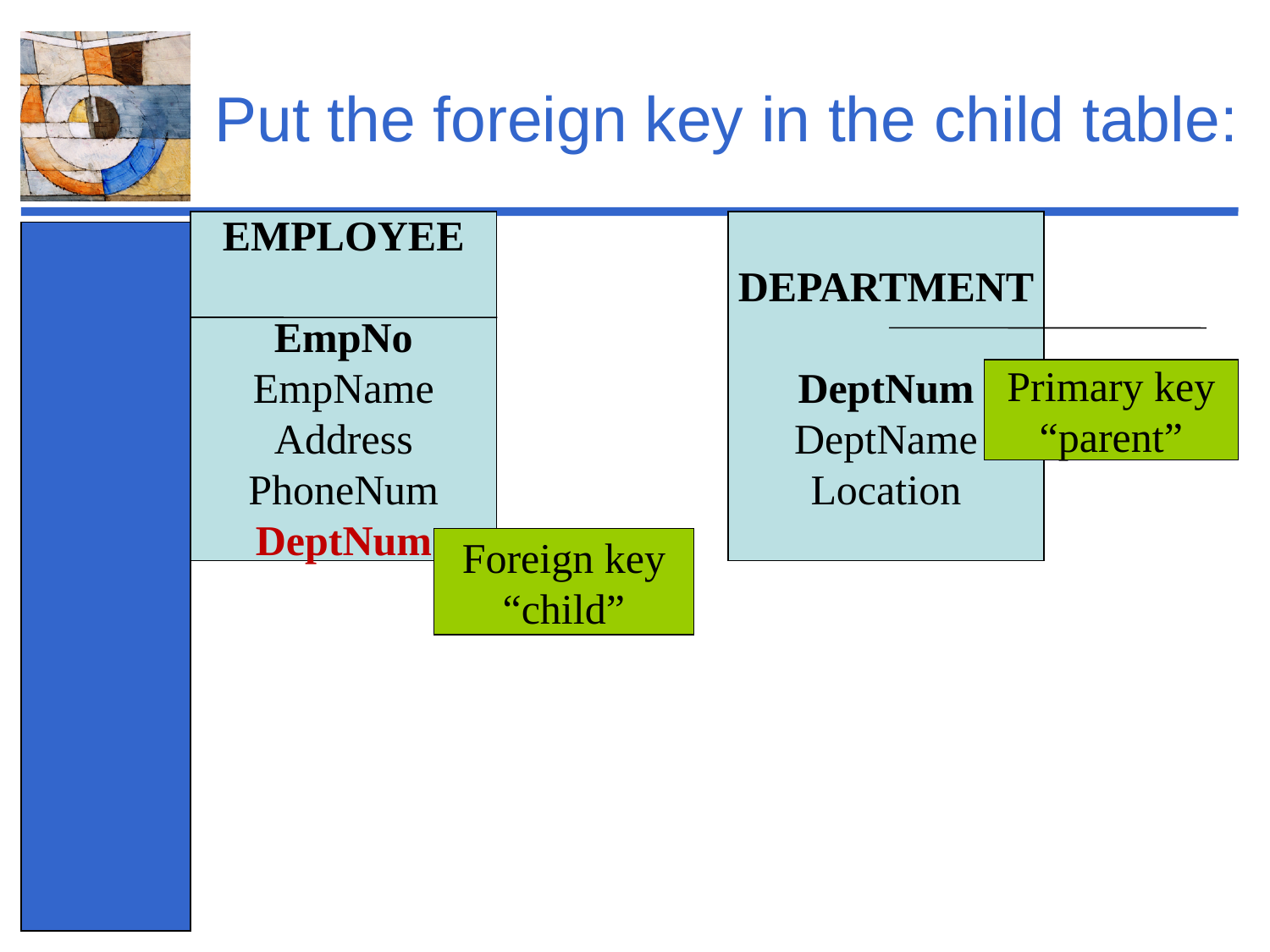

Put the foreign key in the child table:
EMPLOYEE

EmpNo
EmpName
Address
PhoneNum
DeptNum
DEPARTMENT

DeptNum
DeptName
Location

Primary key
“parent”
Foreign key
“child”